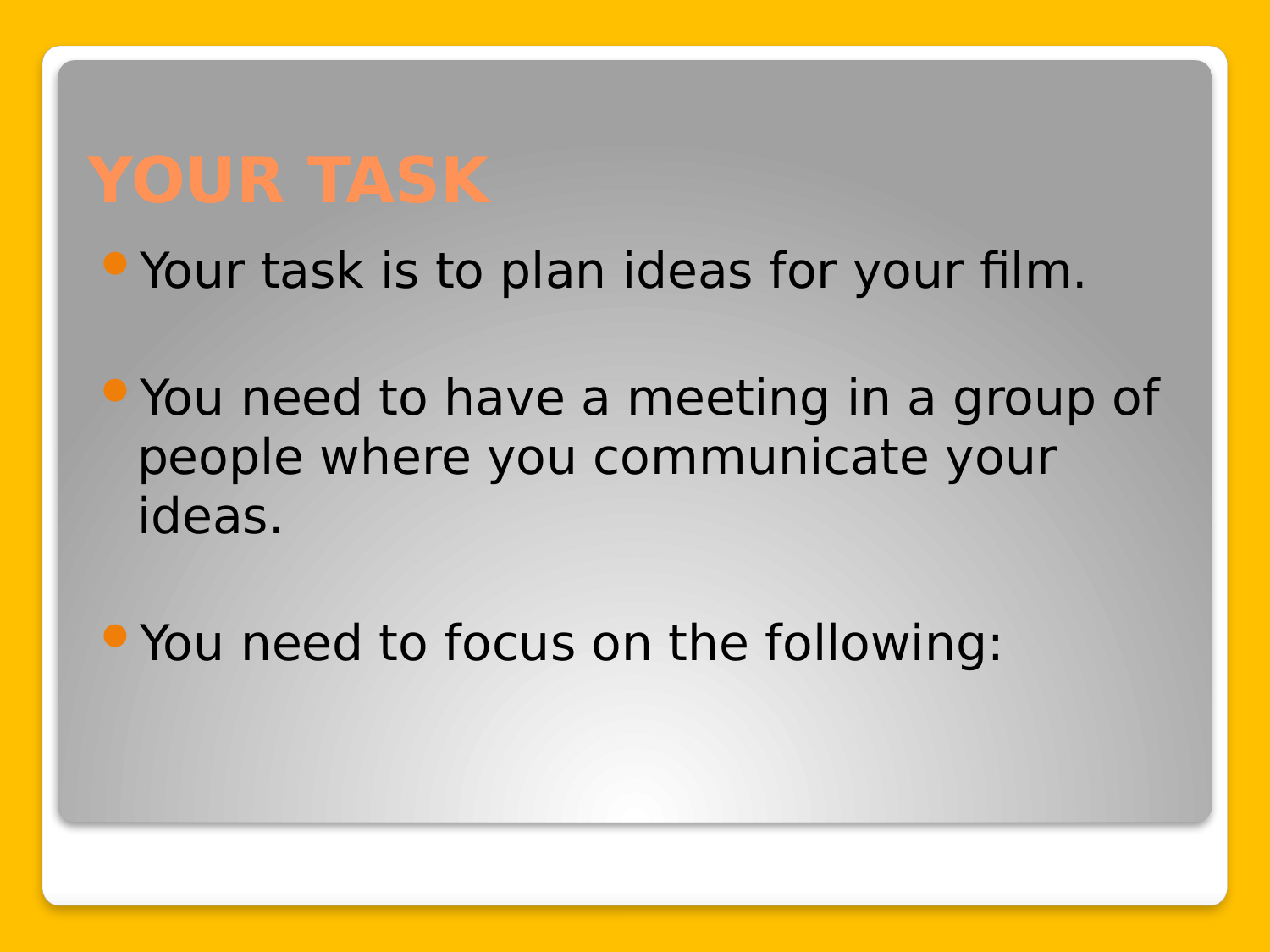

# YOUR TASK
Your task is to plan ideas for your film.

You need to have a meeting in a group of people where you communicate your ideas.

You need to focus on the following: